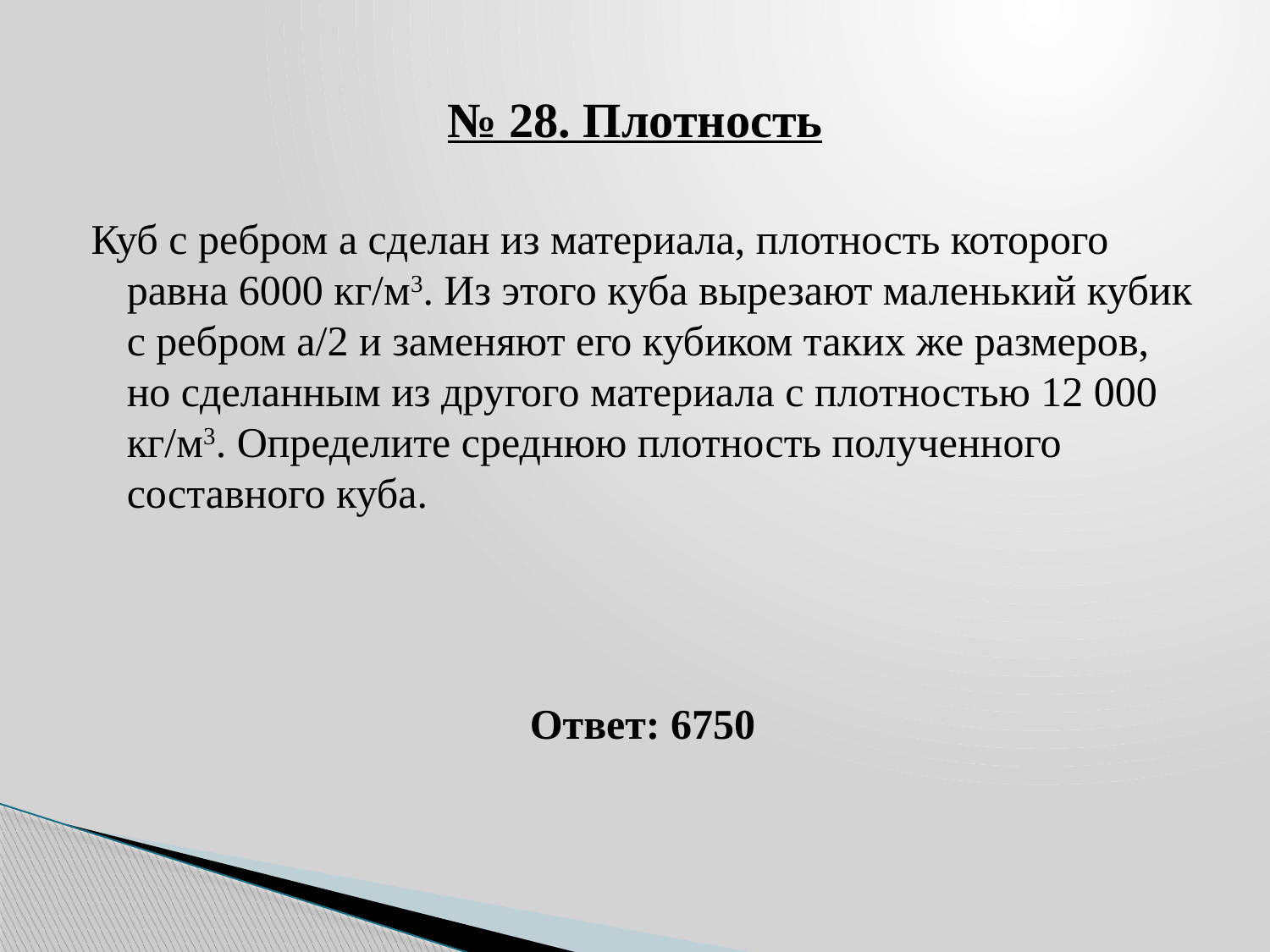

# № 28. Плотность
Куб с ребром a сделан из материала, плотность которого равна 6000 кг/м3. Из этого куба вырезают маленький кубик с ребром a/2 и заменяют его кубиком таких же размеров, но сделанным из другого материала с плотностью 12 000 кг/м3. Определите среднюю плотность полученного составного куба.

Ответ: 6750